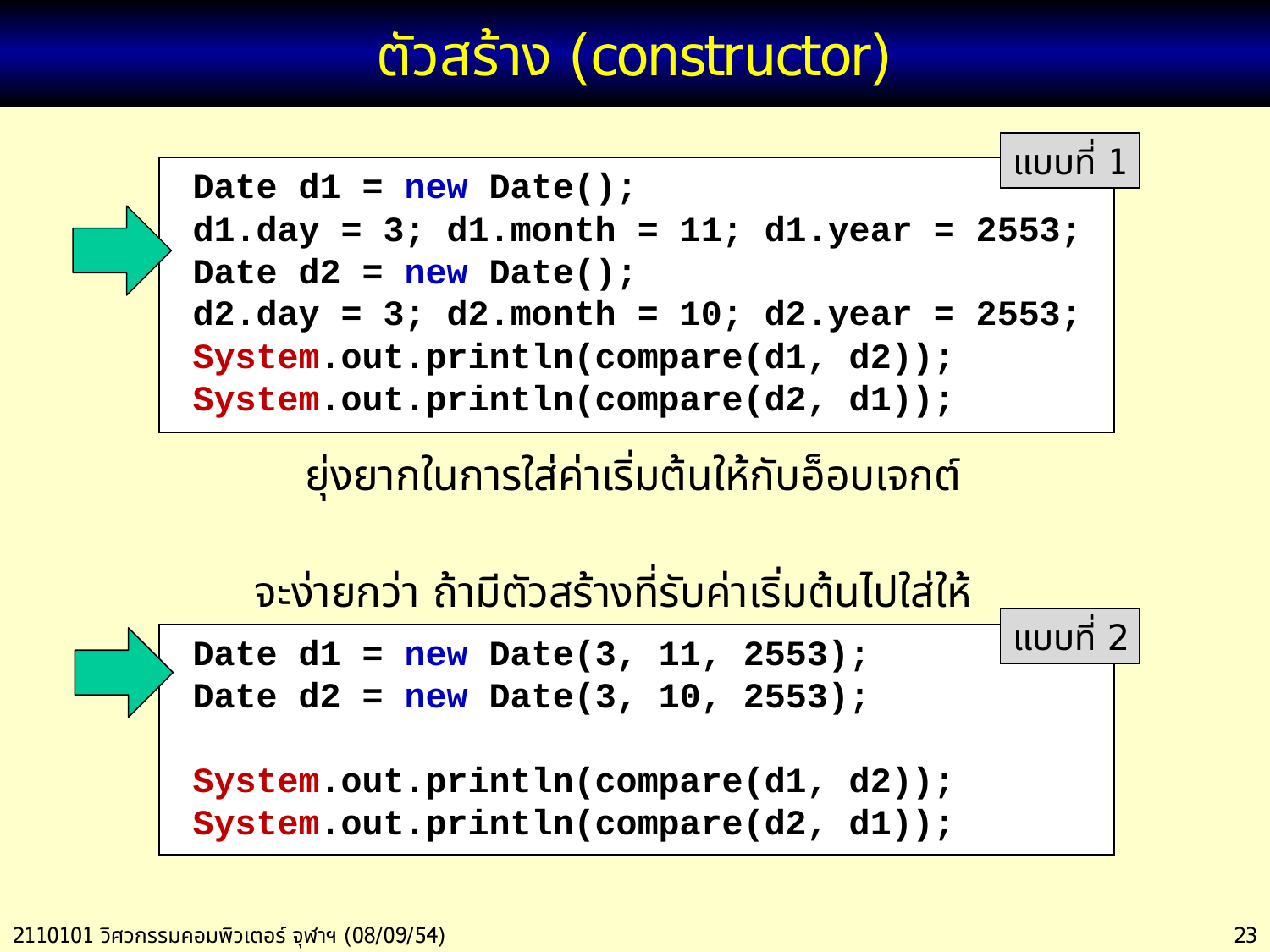

# ตัวสร้าง (constructor)
แบบที่ 1
 Date d1 = new Date();
 d1.day = 3; d1.month = 11; d1.year = 2553;
 Date d2 = new Date();
 d2.day = 3; d2.month = 10; d2.year = 2553;
 System.out.println(compare(d1, d2));
 System.out.println(compare(d2, d1));

ยุ่งยากในการใส่ค่าเริ่มต้นให้กับอ็อบเจกต์
จะง่ายกว่า ถ้ามีตัวสร้างที่รับค่าเริ่มต้นไปใส่ให้
แบบที่ 2
 Date d1 = new Date(3, 11, 2553);
 Date d2 = new Date(3, 10, 2553);

 System.out.println(compare(d1, d2));
 System.out.println(compare(d2, d1));